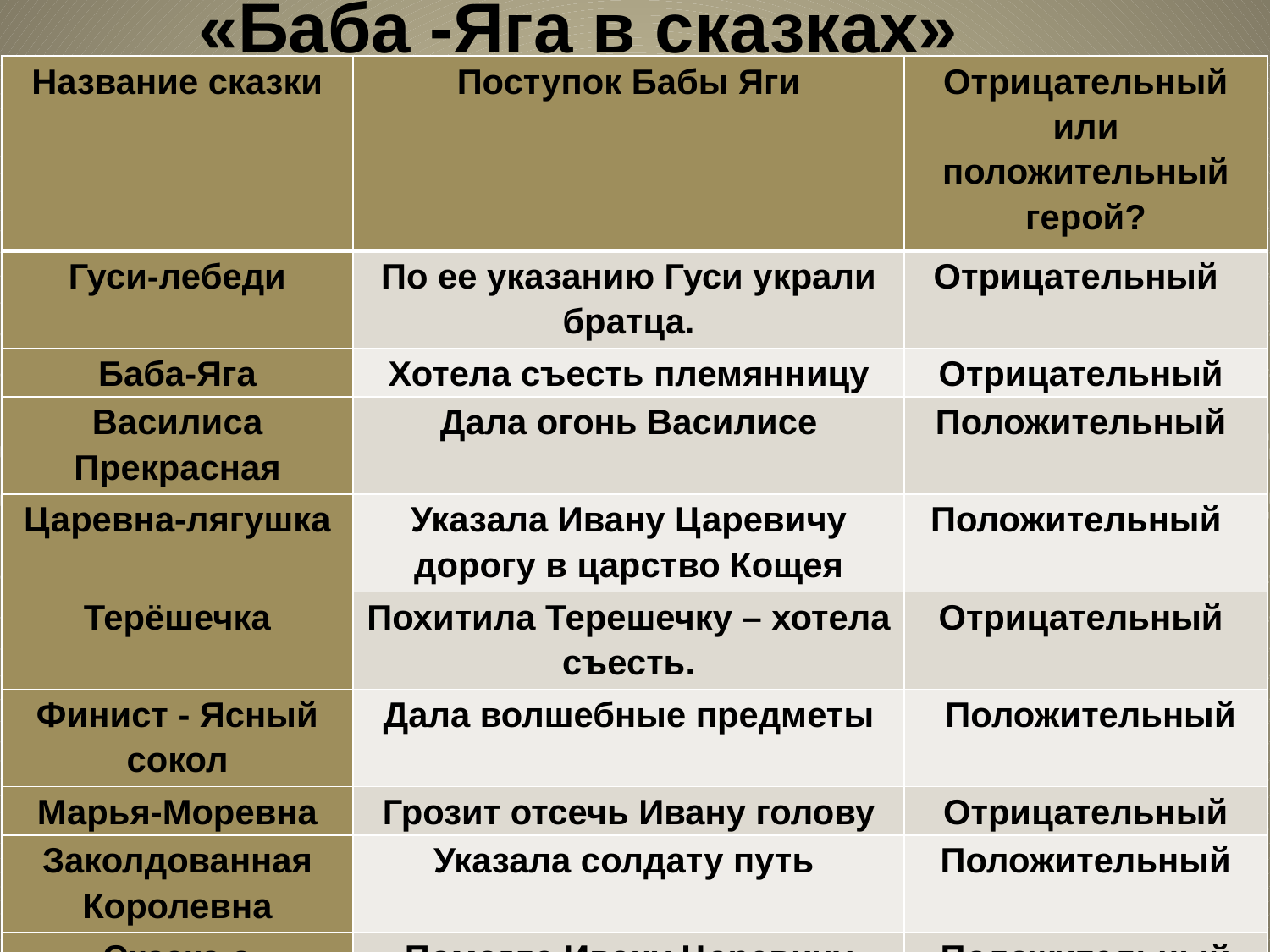

«Баба -Яга в сказках»
| Название сказки | Поступок Бабы Яги | Отрицательный или положительный герой? |
| --- | --- | --- |
| Гуси-лебеди | По ее указанию Гуси украли братца. | Отрицательный |
| Баба-Яга | Хотела съесть племянницу | Отрицательный |
| Василиса Прекрасная | Дала огонь Василисе | Положительный |
| Царевна-лягушка | Указала Ивану Царевичу дорогу в царство Кощея | Положительный |
| Терёшечка | Похитила Терешечку – хотела съесть. | Отрицательный |
| Финист - Ясный сокол | Дала волшебные предметы | Положительный |
| Марья-Моревна | Грозит отсечь Ивану голову | Отрицательный |
| Заколдованная Королевна | Указала солдату путь | Положительный |
| Сказка о молодильных яблочках и живой воде | Помогла Ивану Царевичу найти живую воду и молодильные яблоки | Положительный |
| Сестрица Аленушка и братец Иванушка | Погубила Аленушку и бросила в воду | Отрицательный |
| Поди туда-не знаю куда, принеси то – не знаю что. | Подарила Андрею коня, помогла выполнить указ царя. | Положительный |
| Новые приключения Маши и Вити. | Пытается обмануть детей, хочет сварить их, бросается в погоню за ними. | Отрицательный |